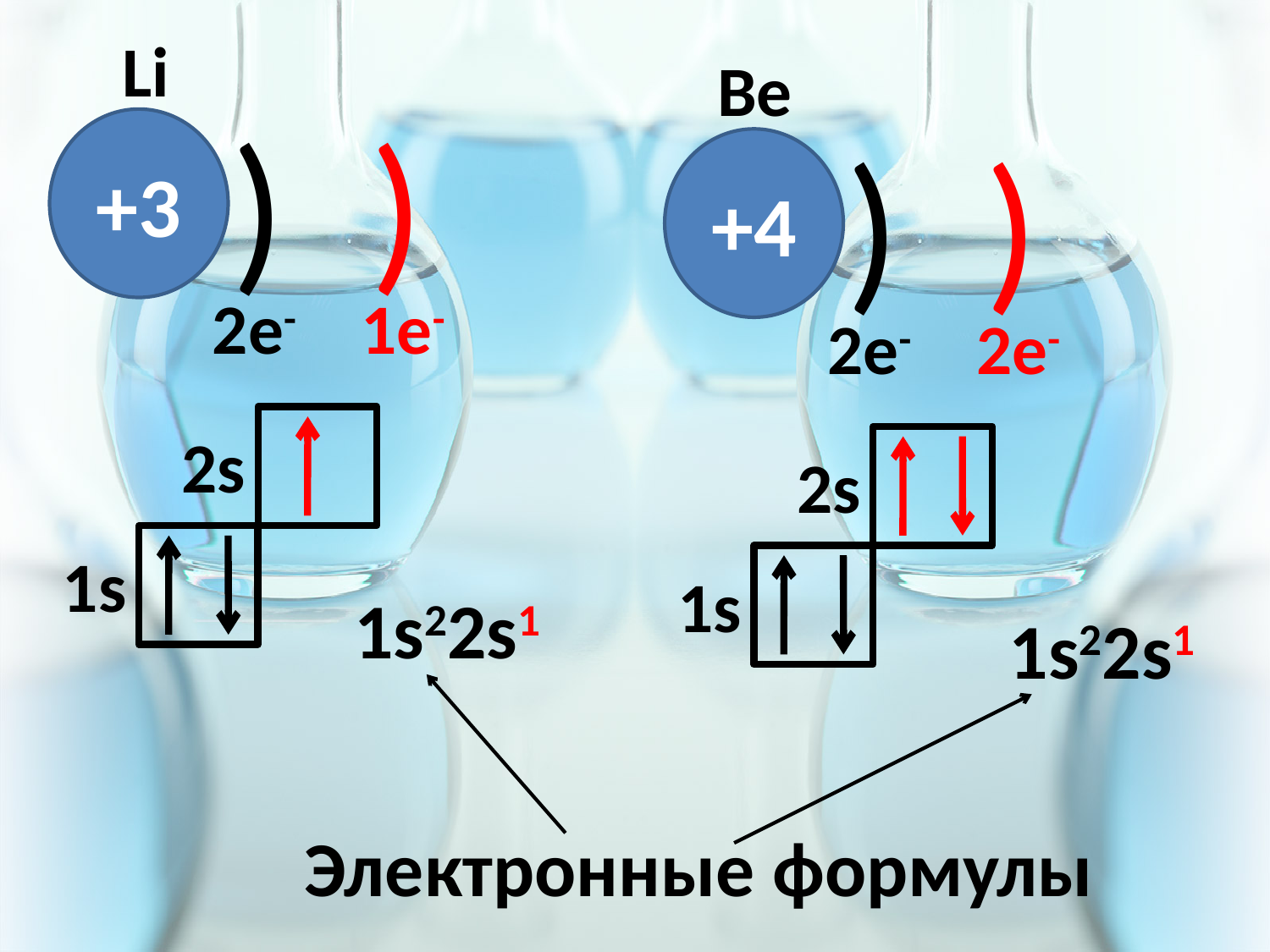

Li
Be
)
)
+3
)
)
+4
2e-
1e-
2e-
2e-

2s

2s

1s

1s
1s22s1
1s22s1
Электронные формулы